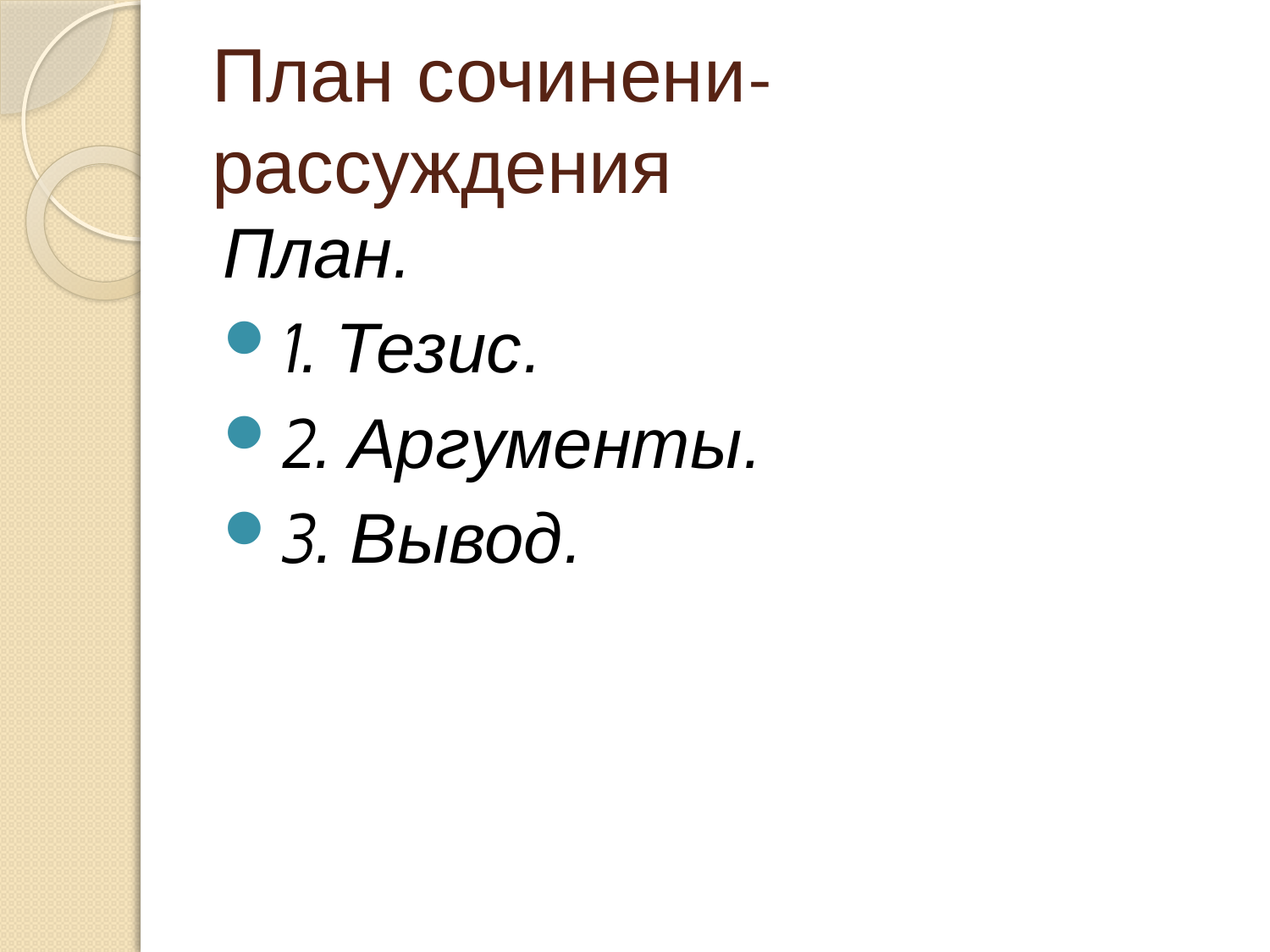

# План сочинени-рассуждения
План.
1. Тезис.
2. Аргументы.
3. Вывод.